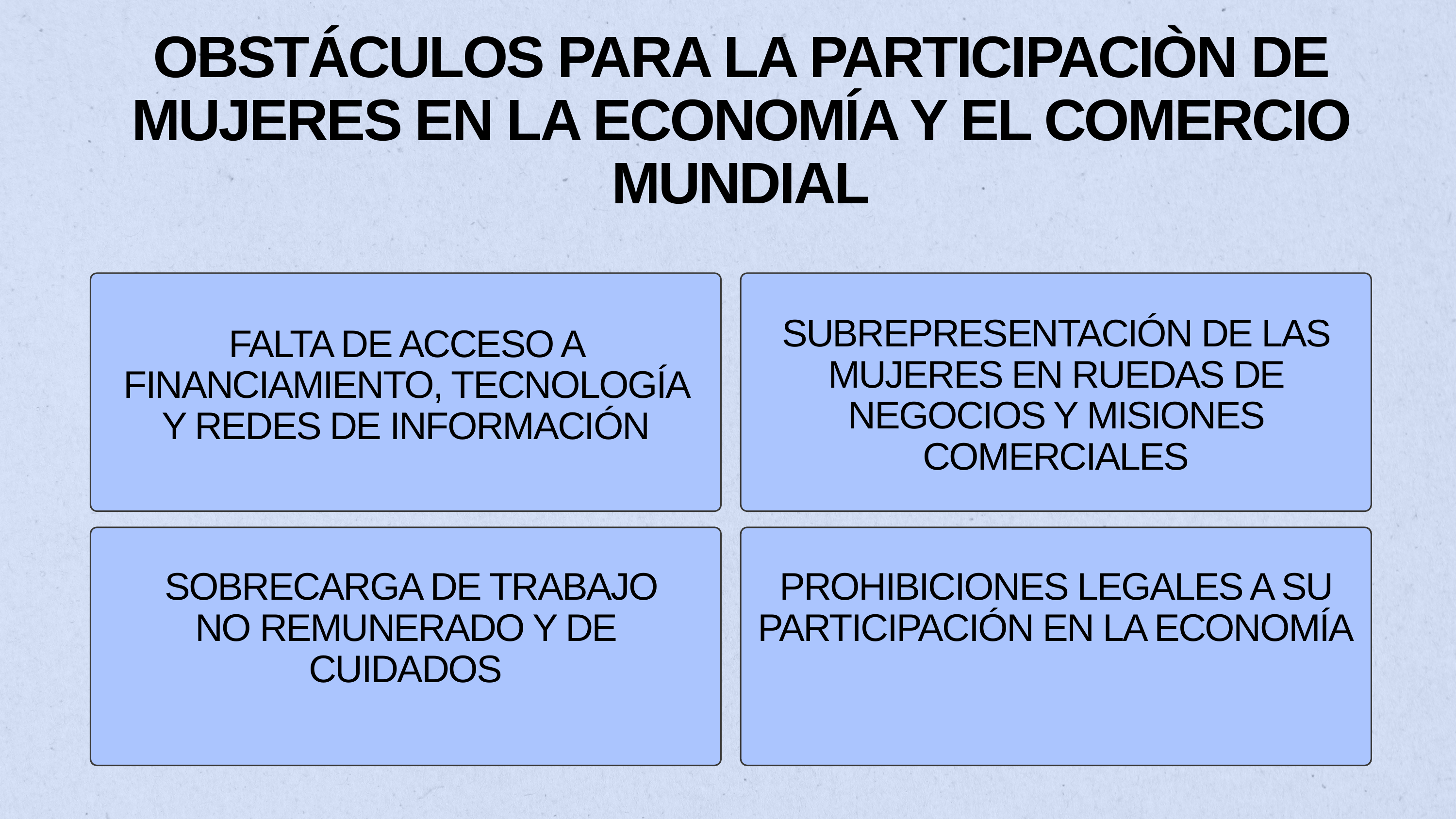

OBSTÁCULOS PARA LA PARTICIPACIÒN DE MUJERES EN LA ECONOMÍA Y EL COMERCIO MUNDIAL

SUBREPRESENTACIÓN DE LAS MUJERES EN RUEDAS DE NEGOCIOS Y MISIONES COMERCIALES
FALTA DE ACCESO A FINANCIAMIENTO, TECNOLOGÍA Y REDES DE INFORMACIÓN

 SOBRECARGA DE TRABAJO NO REMUNERADO Y DE CUIDADOS
PROHIBICIONES LEGALES A SU PARTICIPACIÓN EN LA ECONOMÍA